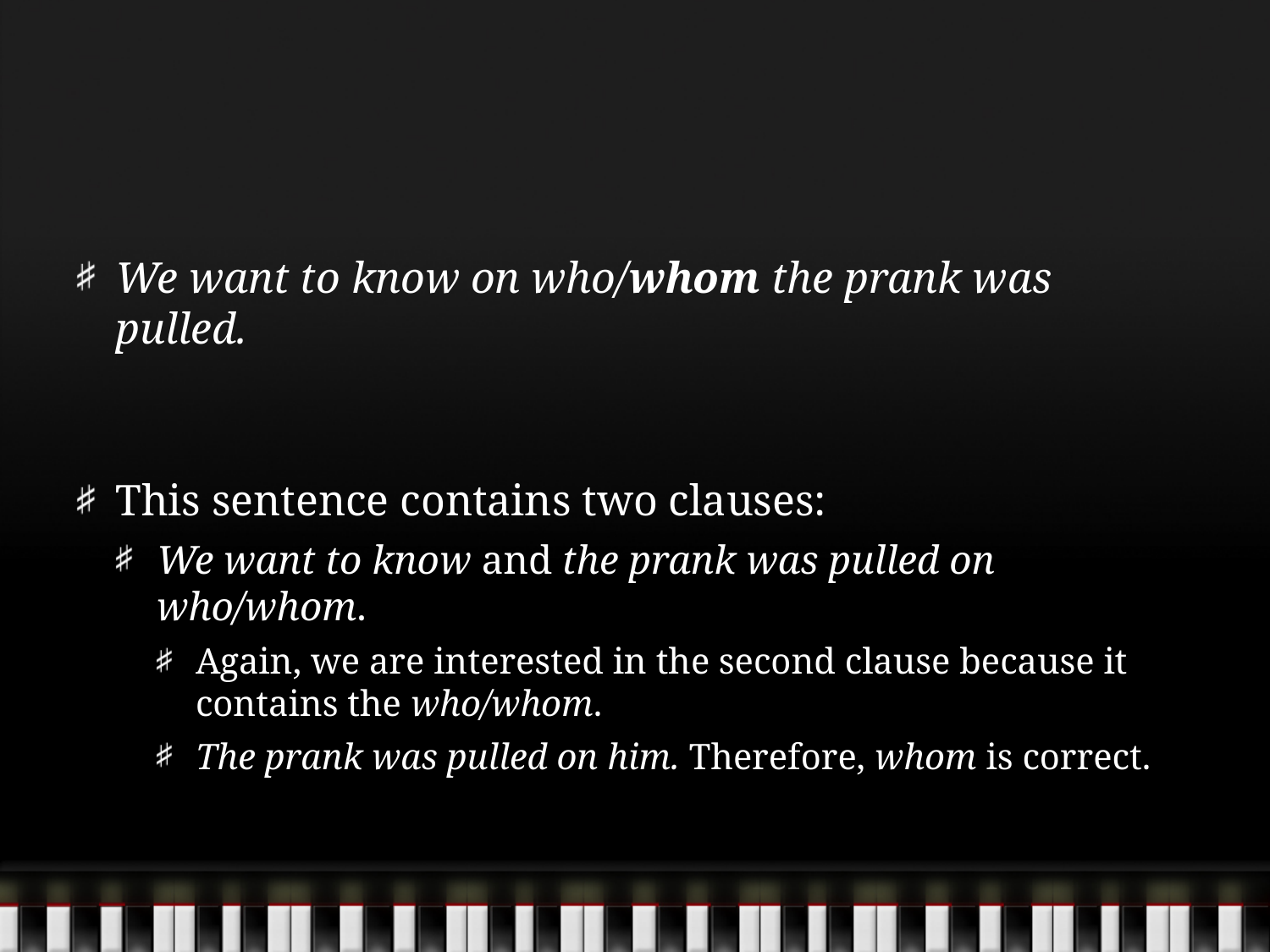

#
We want to know on who/whom the prank was pulled.

This sentence contains two clauses:
We want to know and the prank was pulled on who/whom.
Again, we are interested in the second clause because it contains the who/whom.
The prank was pulled on him. Therefore, whom is correct.